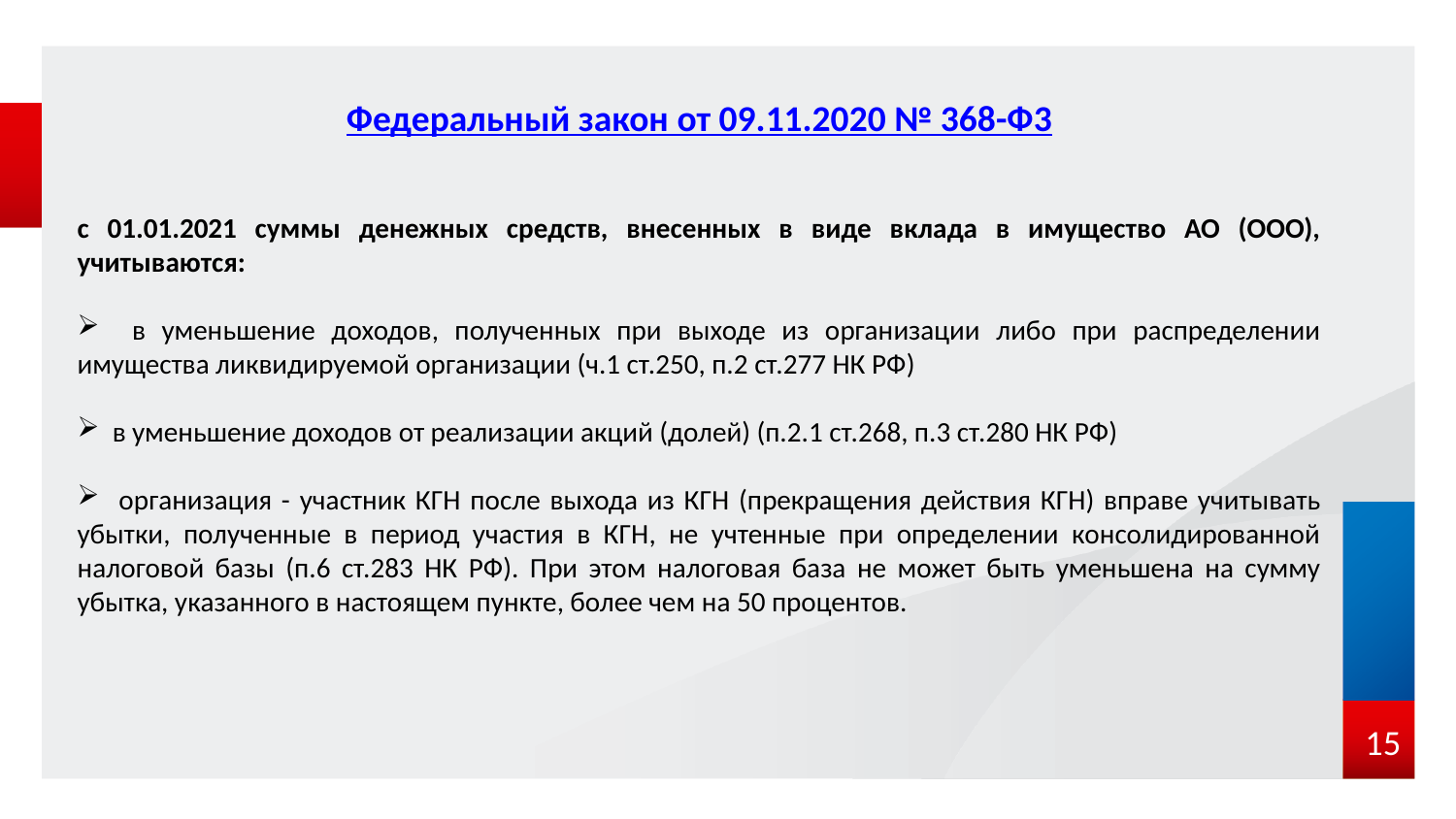

# Федеральный закон от 09.11.2020 № 368-Ф3
с 01.01.2021 суммы денежных средств, внесенных в виде вклада в имущество АО (ООО), учитываются:

  в уменьшение доходов, полученных при выходе из организации либо при распределении имущества ликвидируемой организации (ч.1 ст.250, п.2 ст.277 НК РФ)

  в уменьшение доходов от реализации акций (долей) (п.2.1 ст.268, п.3 ст.280 НК РФ)

  организация - участник КГН после выхода из КГН (прекращения действия КГН) вправе учитывать убытки, полученные в период участия в КГН, не учтенные при определении консолидированной налоговой базы (п.6 ст.283 НК РФ). При этом налоговая база не может быть уменьшена на сумму убытка, указанного в настоящем пункте, более чем на 50 процентов.
 15